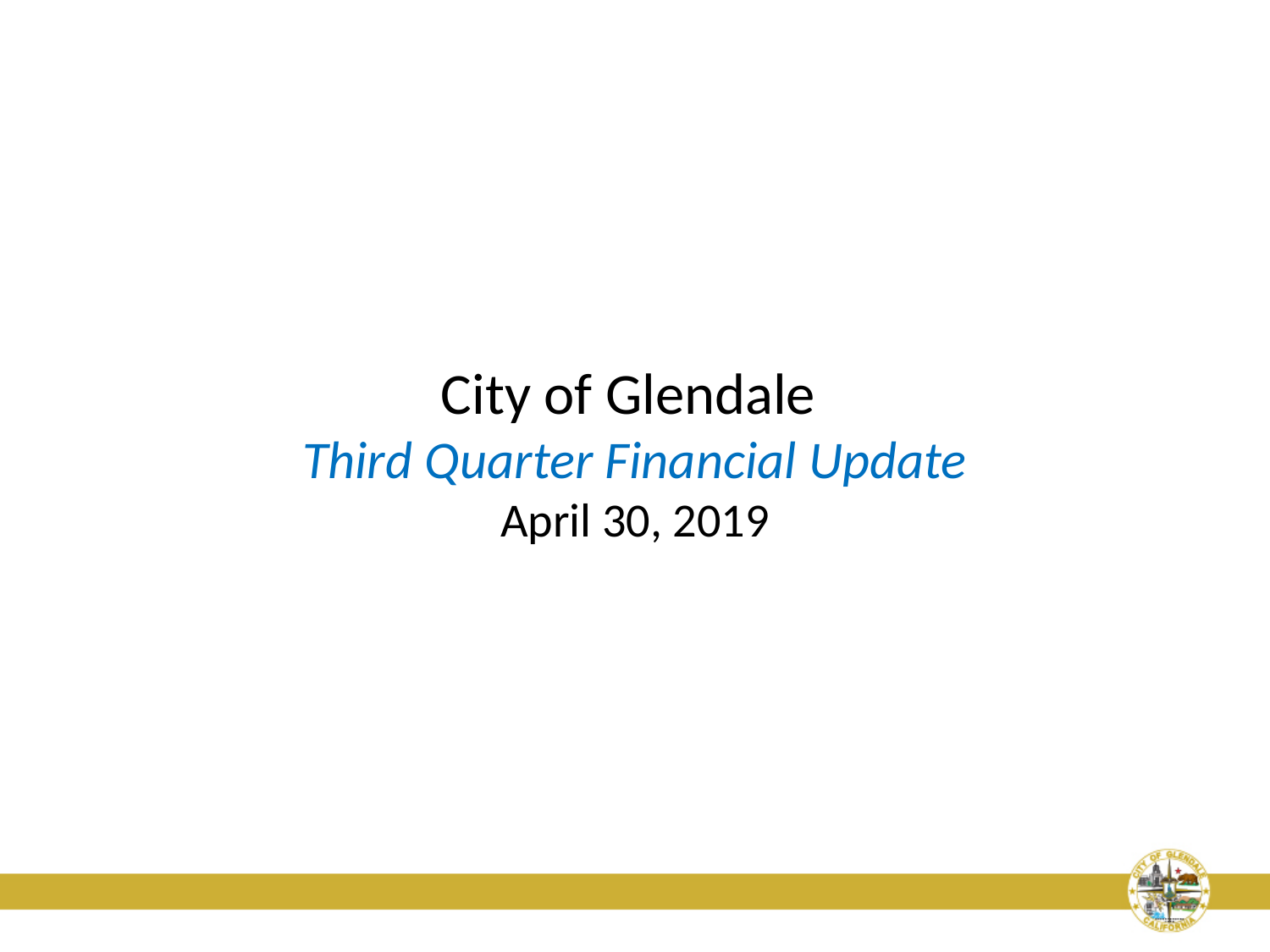

# City of Glendale Third Quarter Financial Update April 30, 2019